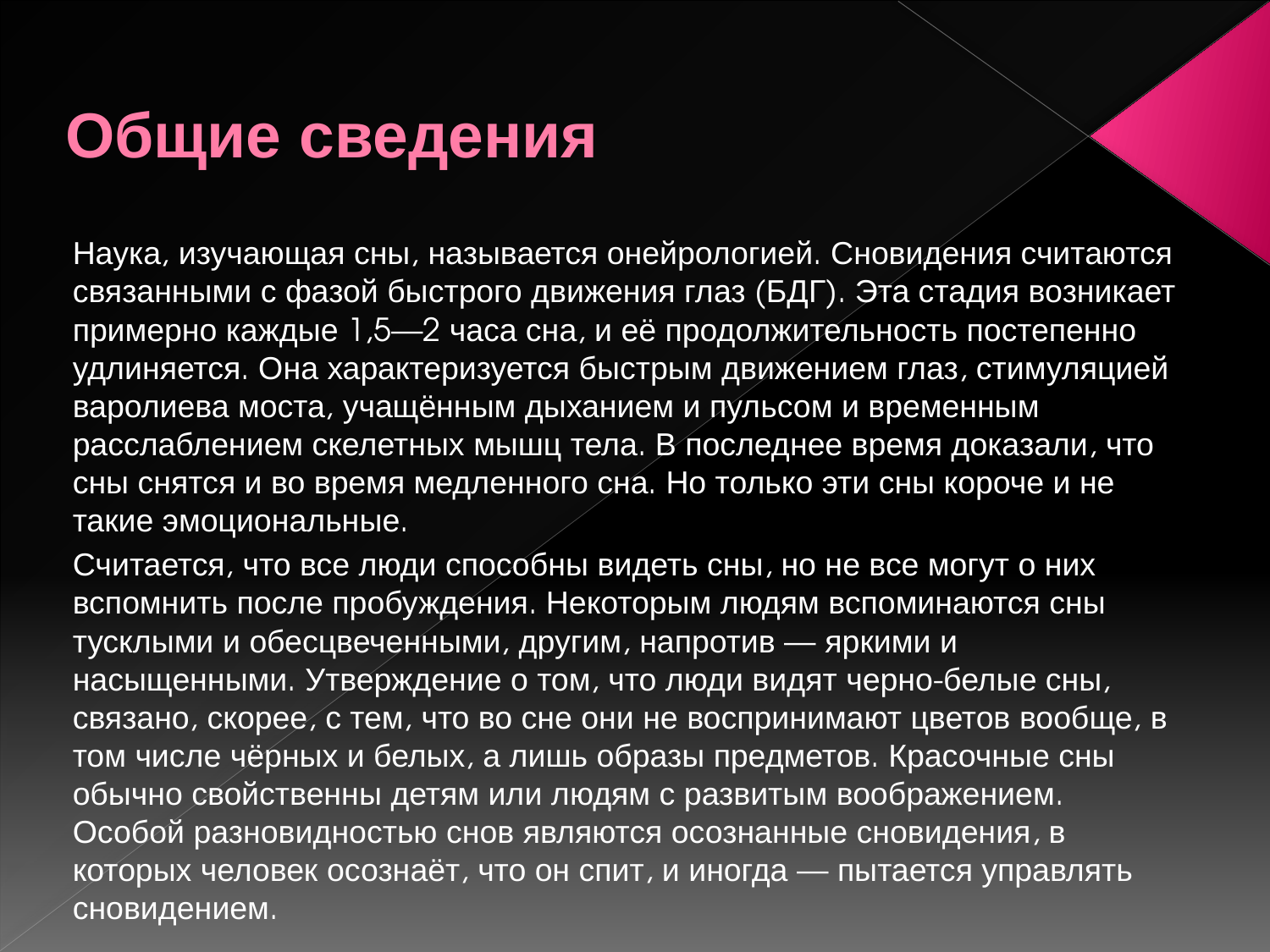

# Общие сведения
Наука, изучающая сны, называется онейрологией. Сновидения считаются связанными с фазой быстрого движения глаз (БДГ). Эта стадия возникает примерно каждые 1,5—2 часа сна, и её продолжительность постепенно удлиняется. Она характеризуется быстрым движением глаз, стимуляцией варолиева моста, учащённым дыханием и пульсом и временным расслаблением скелетных мышц тела. В последнее время доказали, что сны снятся и во время медленного сна. Но только эти сны короче и не такие эмоциональные.
Считается, что все люди способны видеть сны, но не все могут о них вспомнить после пробуждения. Некоторым людям вспоминаются сны тусклыми и обесцвеченными, другим, напротив — яркими и насыщенными. Утверждение о том, что люди видят черно-белые сны, связано, скорее, с тем, что во сне они не воспринимают цветов вообще, в том числе чёрных и белых, а лишь образы предметов. Красочные сны обычно свойственны детям или людям с развитым воображением. Особой разновидностью снов являются осознанные сновидения, в которых человек осознаёт, что он спит, и иногда — пытается управлять сновидением.